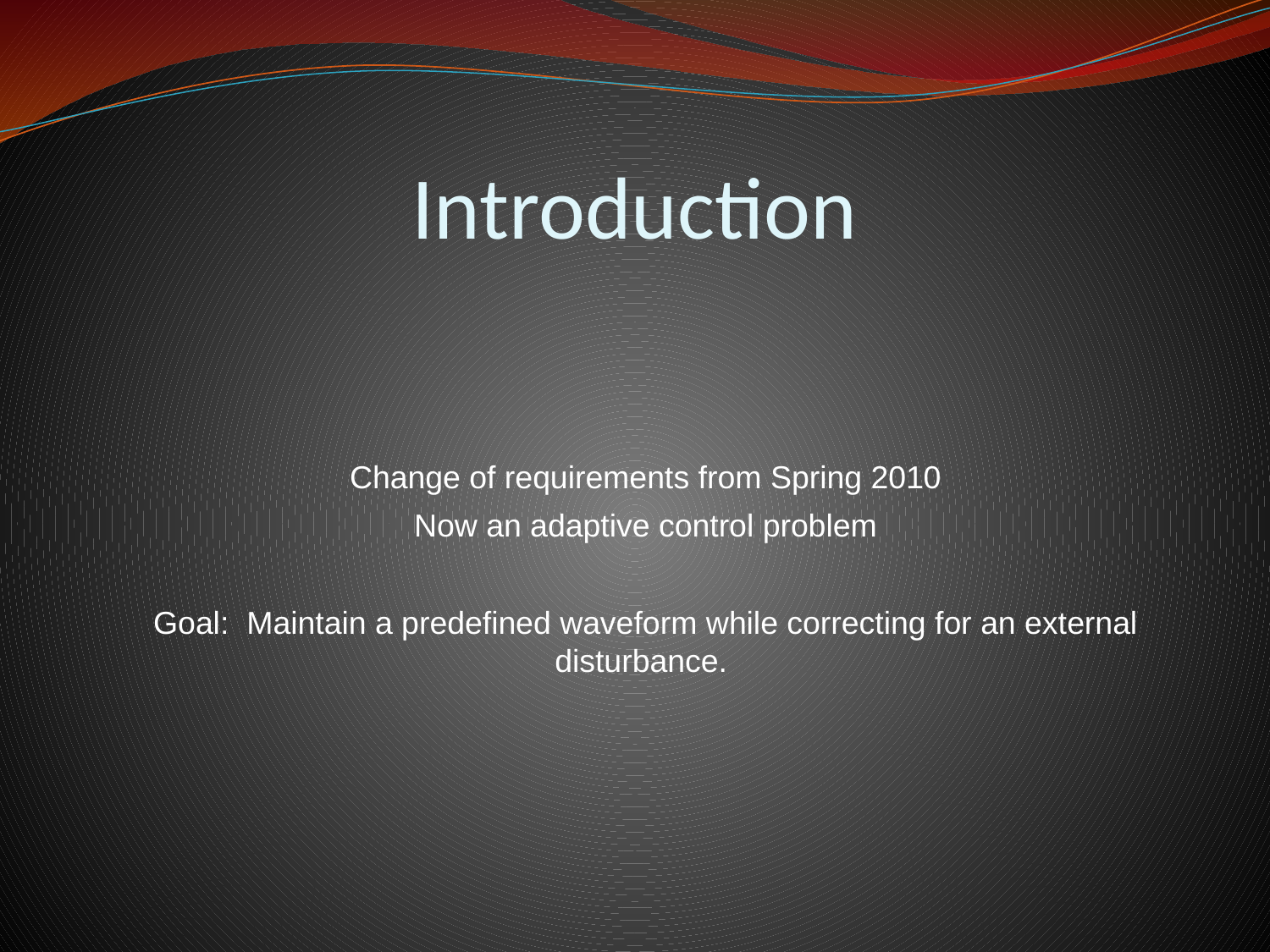

Introduction

Change of requirements from Spring 2010
Now an adaptive control problem

Goal:  Maintain a predefined waveform while correcting for an external disturbance.